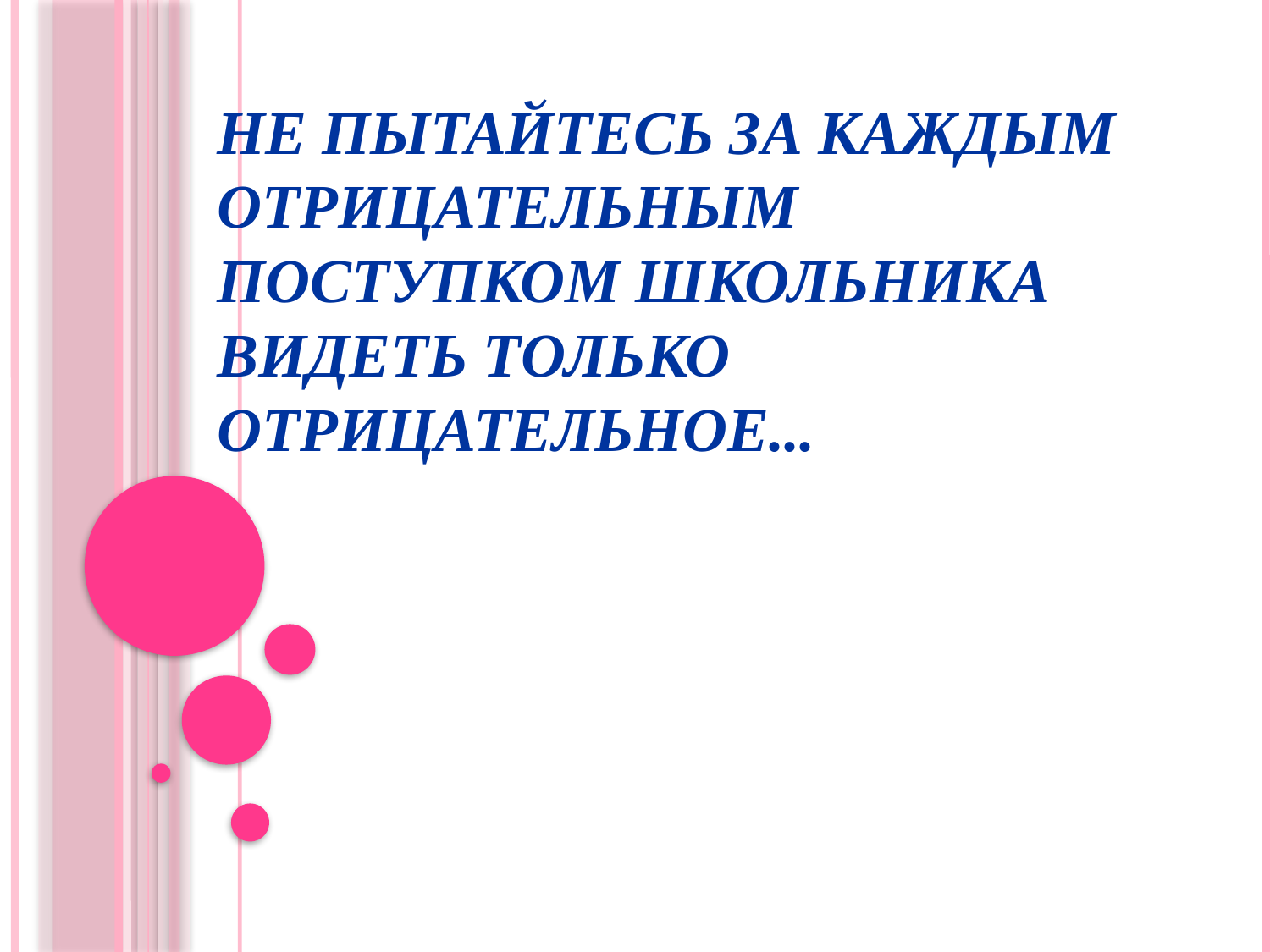

# Не пытайтесь за каждым отрицательным поступком школьника видеть только   отрицательное...